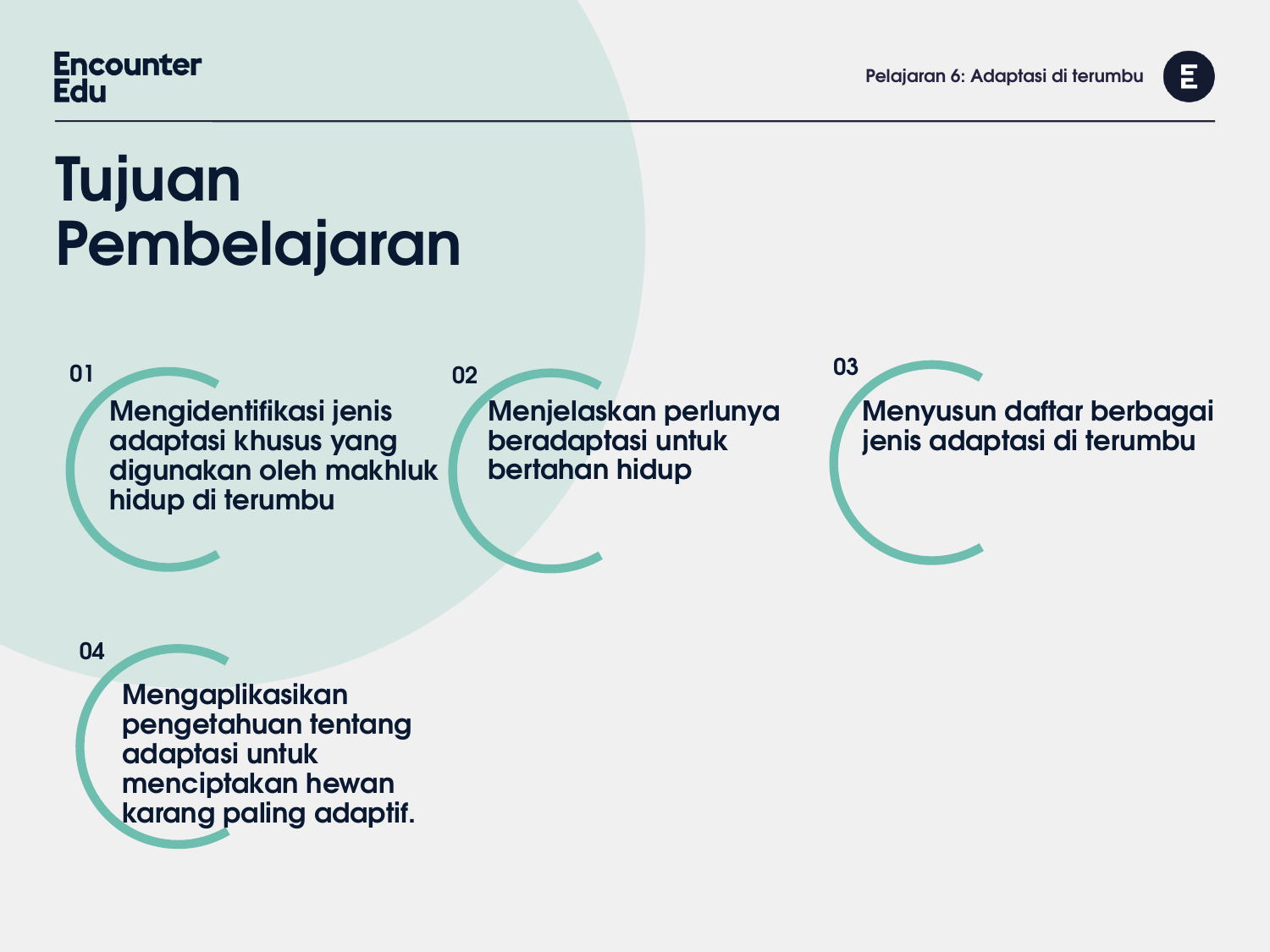

# Pelajaran 6: Adaptasi di terumbu
Tujuan Pembelajaran
Menjelaskan perlunya beradaptasi untuk bertahan hidup
Menyusun daftar berbagai jenis adaptasi di terumbu
Mengidentifikasi jenis adaptasi khusus yang digunakan oleh makhluk hidup di terumbu
Mengaplikasikan pengetahuan tentang adaptasi untuk menciptakan hewan karang paling adaptif.